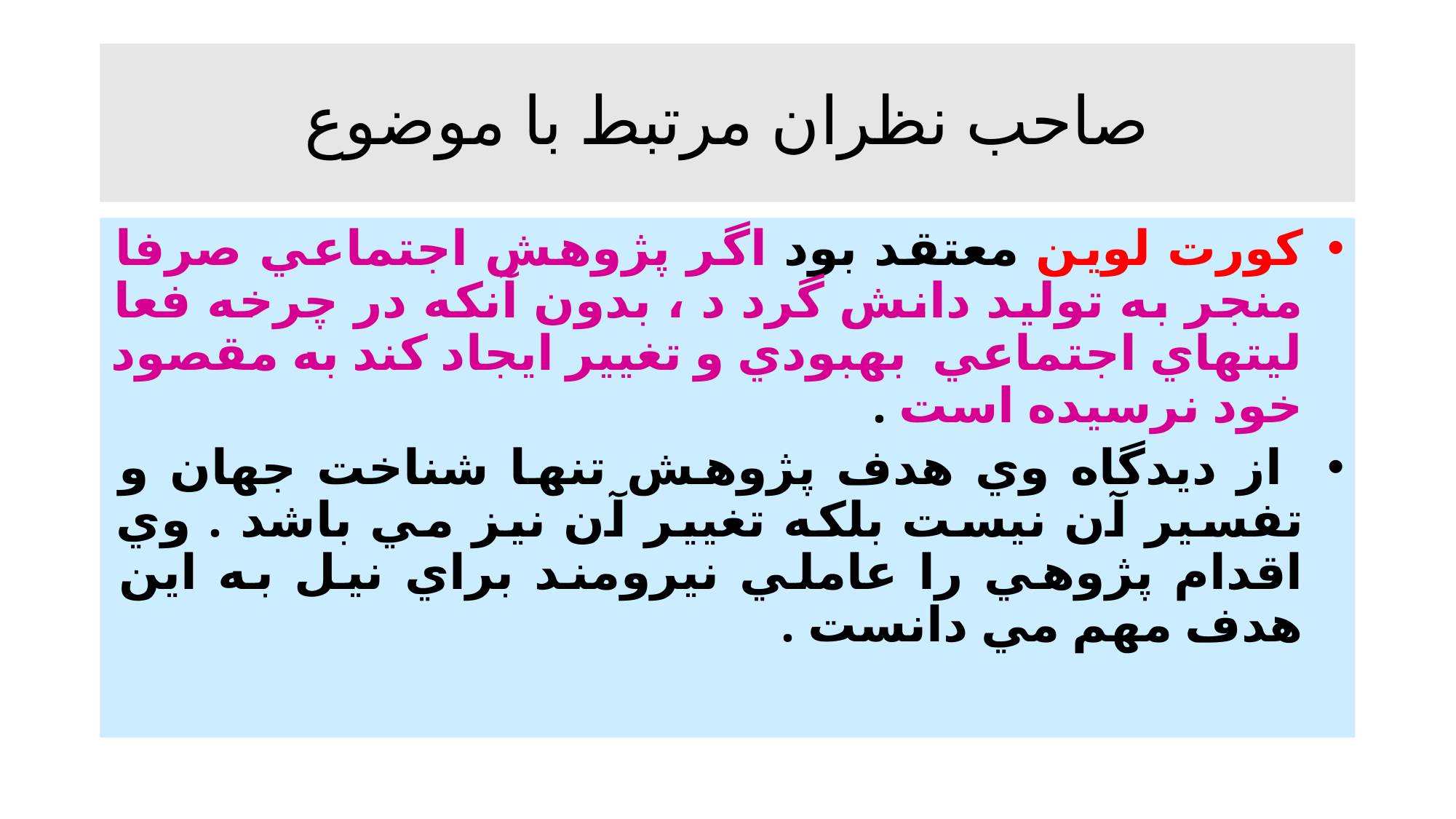

# صاحب نظران مرتبط با موضوع
کورت لوين معتقد بود اگر پژوهش اجتماعي صرفا منجر به توليد دانش گرد د ، بدون آنکه در چرخه فعا ليتهاي اجتماعي  بهبودي و تغيير ايجاد کند به مقصود خود نرسيده است .
 از ديدگاه وي هدف پژوهش تنها شناخت جهان و تفسير آن نيست بلکه تغيير آن نيز مي باشد . وي اقدام پژوهي را عاملي نيرومند براي نيل به اين هدف مهم مي دانست .